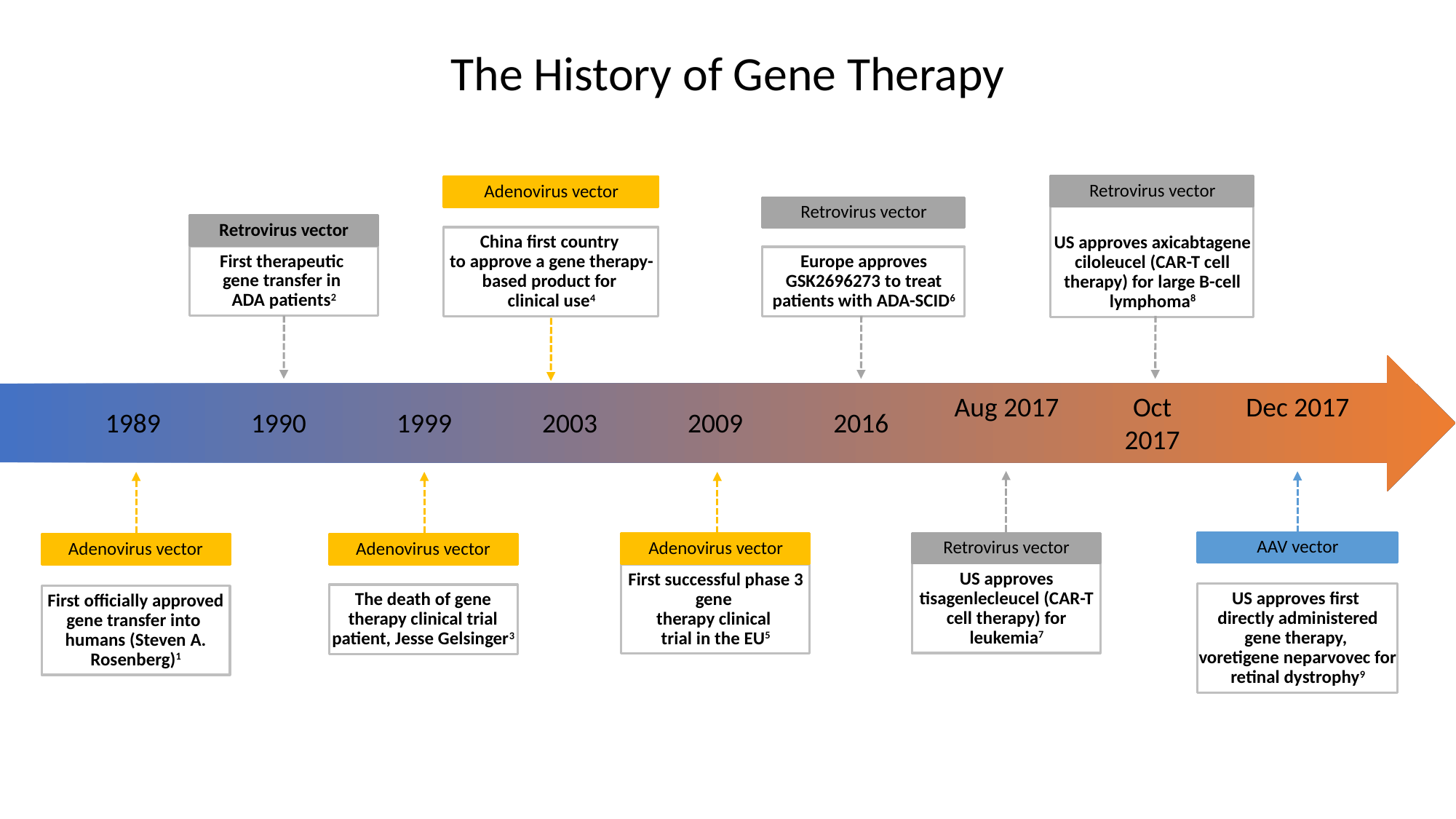

# The History of Gene Therapy
Retrovirus vector
Adenovirus vector
Retrovirus vector
US approves axicabtagene ciloleucel (CAR-T cell therapy) for large B-cell lymphoma8
Retrovirus vector
China first country
to approve a gene therapy-based product for
clinical use4
First therapeutic
gene transfer in
ADA patients2
Europe approves GSK2696273 to treat patients with ADA-SCID6

Dec 2017
Oct
2017
Aug 2017
1989
1990
1999
2003
2009
2016
AAV vector
Adenovirus vector
Retrovirus vector
Adenovirus vector
Adenovirus vector
First successful phase 3 gene
therapy clinical
trial in the EU5
US approves tisagenlecleucel (CAR-T cell therapy) for leukemia7
US approves first
directly administered gene therapy,
voretigene neparvovec for retinal dystrophy9
The death of gene therapy clinical trial patient, Jesse Gelsinger3
First officially approved gene transfer into
humans (Steven A. Rosenberg)1